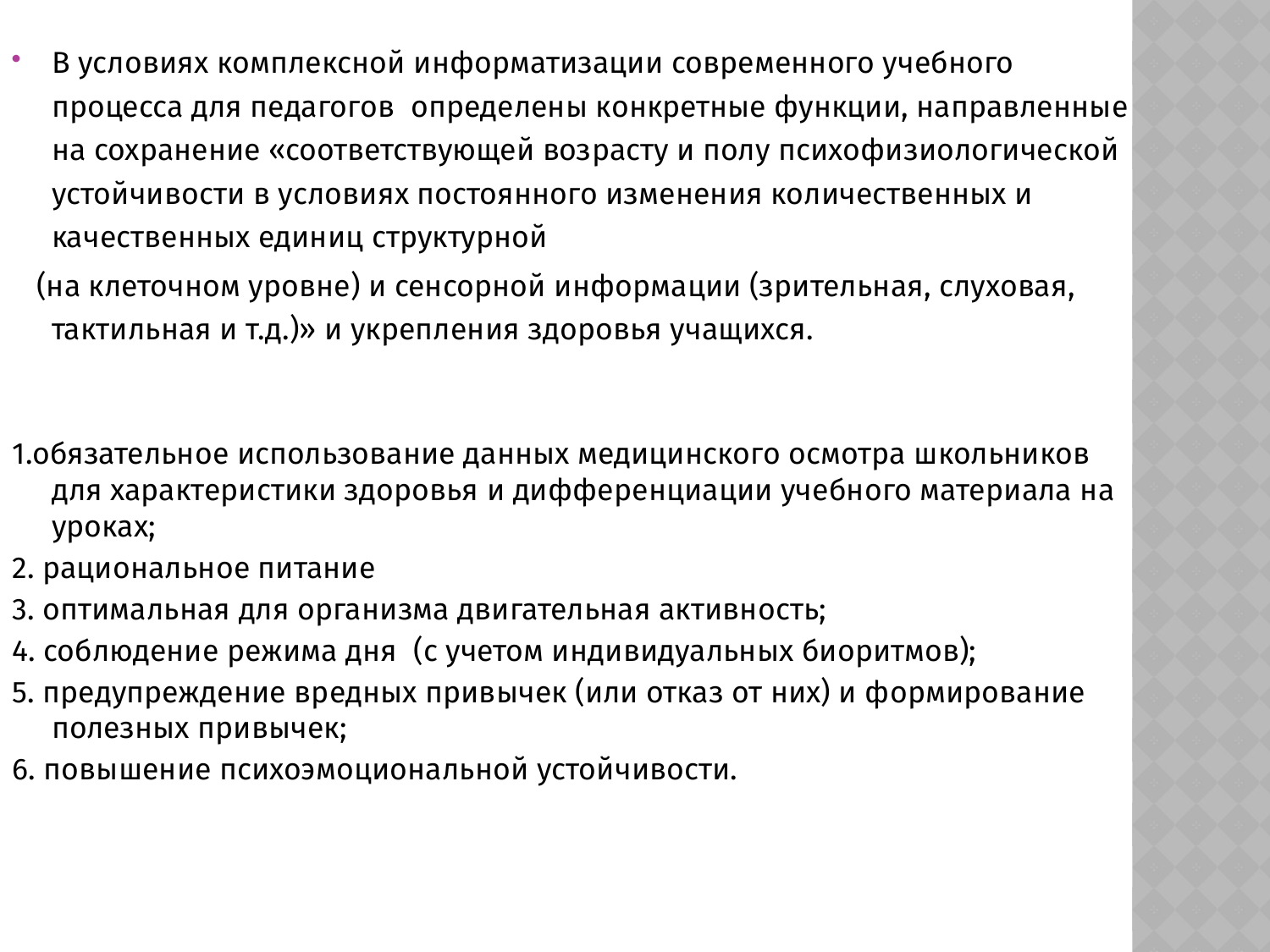

В условиях комплексной информатизации современного учебного процесса для педагогов  определены конкретные функции, направленные на сохранение «соответствующей возрасту и полу психофизиологической устойчивости в условиях постоянного изменения количественных и качественных единиц структурной
   (на клеточном уровне) и сенсорной информации (зрительная, слуховая, тактильная и т.д.)» и укрепления здоровья учащихся.

1.обязательное использование данных медицинского осмотра школьников для характеристики здоровья и дифференциации учебного материала на уроках;
2. рациональное питание
3. оптимальная для организма двигательная активность;
4. соблюдение режима дня  (с учетом индивидуальных биоритмов);
5. предупреждение вредных привычек (или отказ от них) и формирование полезных привычек;
6. повышение психоэмоциональной устойчивости.